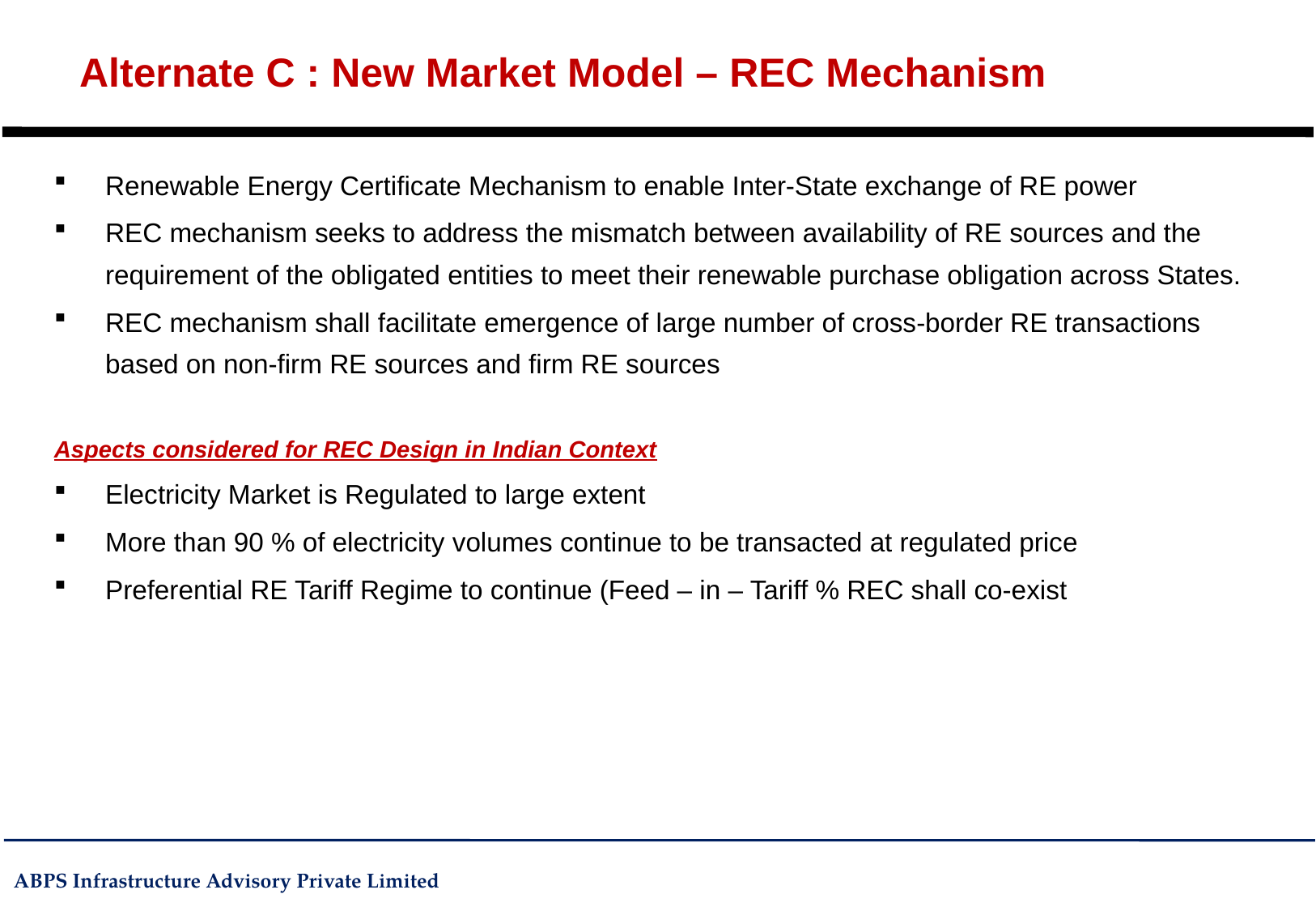

# Alternate C : New Market Model – REC Mechanism
Renewable Energy Certificate Mechanism to enable Inter-State exchange of RE power
REC mechanism seeks to address the mismatch between availability of RE sources and the requirement of the obligated entities to meet their renewable purchase obligation across States.
REC mechanism shall facilitate emergence of large number of cross-border RE transactions based on non-firm RE sources and firm RE sources

Aspects considered for REC Design in Indian Context
Electricity Market is Regulated to large extent
More than 90 % of electricity volumes continue to be transacted at regulated price
Preferential RE Tariff Regime to continue (Feed – in – Tariff % REC shall co-exist